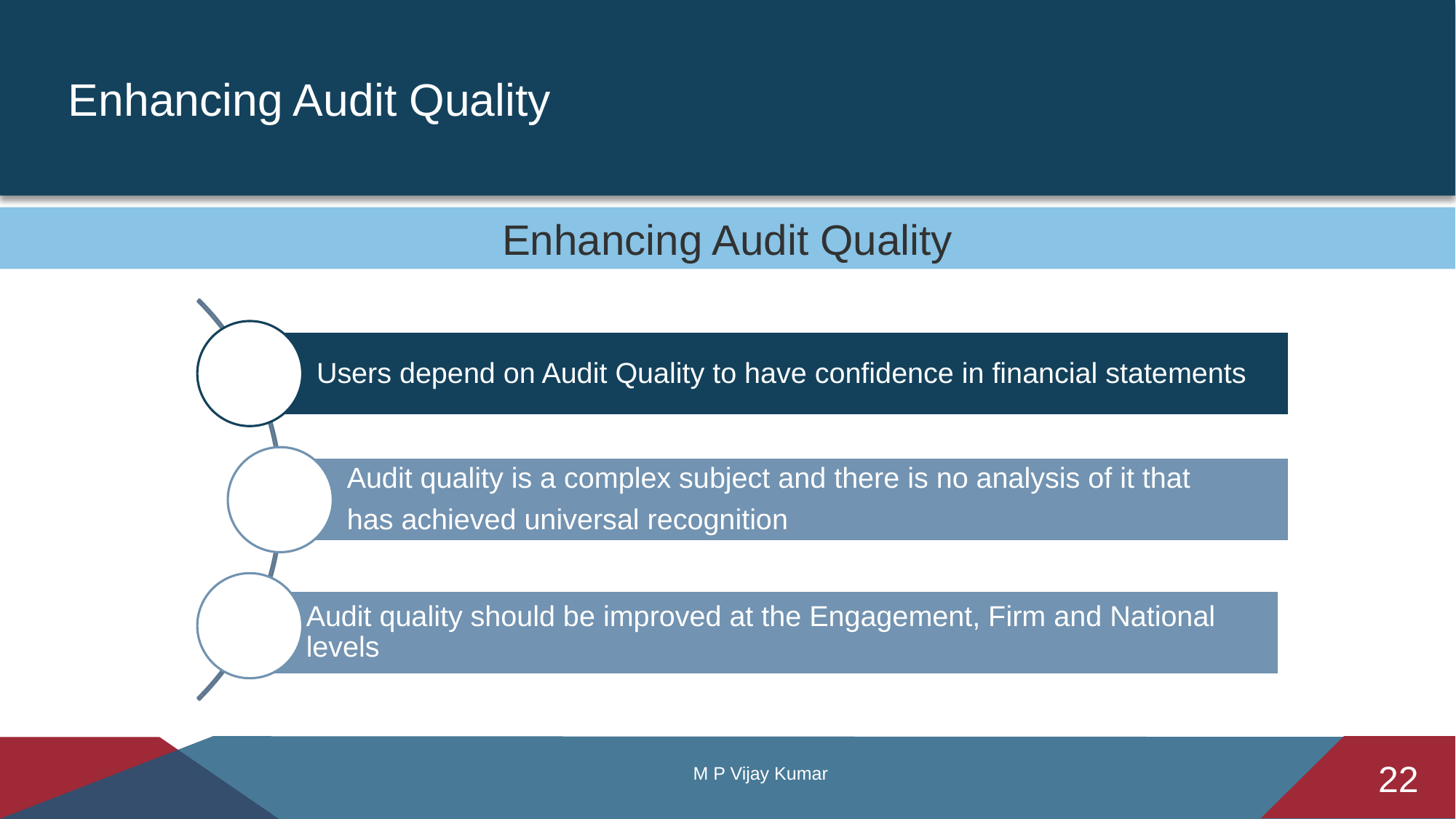

Enhancing Audit Quality
Enhancing Audit Quality
Users depend on Audit Quality to have confidence in financial statements
Audit quality is a complex subject and there is no analysis of it that
has achieved universal recognition
Audit quality should be improved at the Engagement, Firm and National levels